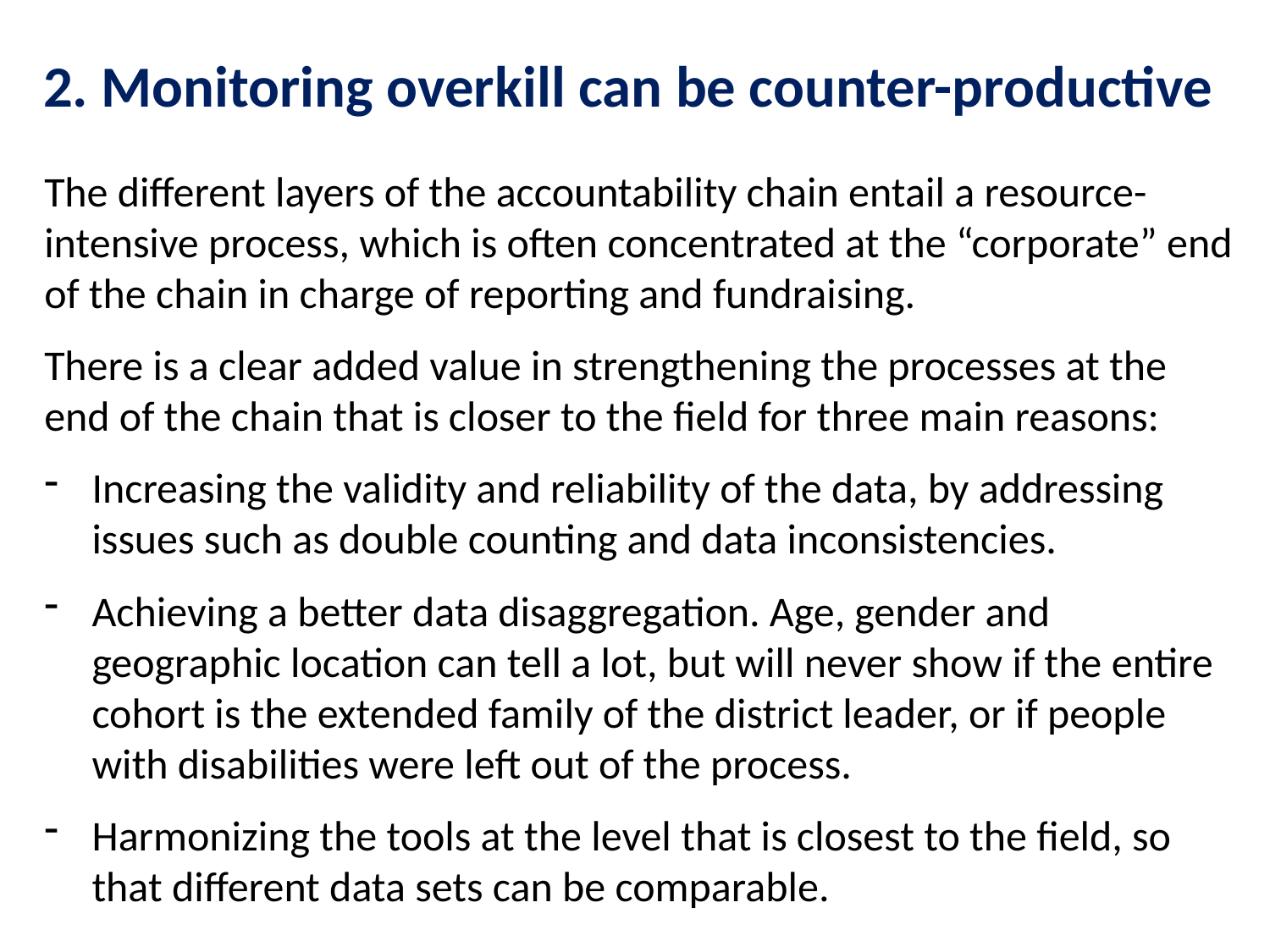

2. Monitoring overkill can be counter-productive
The different layers of the accountability chain entail a resource-intensive process, which is often concentrated at the “corporate” end of the chain in charge of reporting and fundraising.
There is a clear added value in strengthening the processes at the end of the chain that is closer to the field for three main reasons:
Increasing the validity and reliability of the data, by addressing issues such as double counting and data inconsistencies.
Achieving a better data disaggregation. Age, gender and geographic location can tell a lot, but will never show if the entire cohort is the extended family of the district leader, or if people with disabilities were left out of the process.
Harmonizing the tools at the level that is closest to the field, so that different data sets can be comparable.